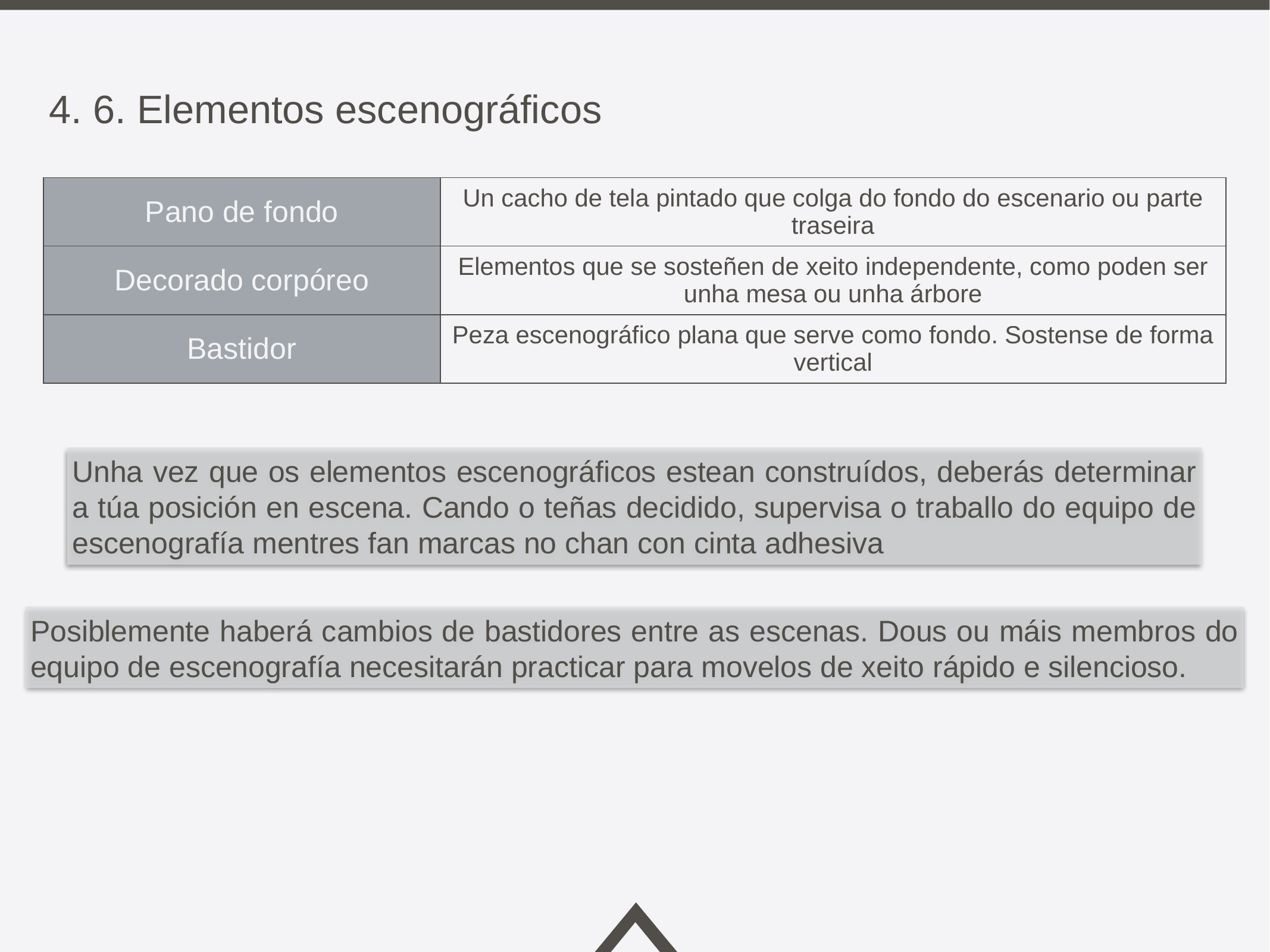

4. 6. Elementos escenográficos
| Pano de fondo | Un cacho de tela pintado que colga do fondo do escenario ou parte traseira |
| --- | --- |
| Decorado corpóreo | Elementos que se sosteñen de xeito independente, como poden ser unha mesa ou unha árbore |
| Bastidor | Peza escenográfico plana que serve como fondo. Sostense de forma vertical |
Unha vez que os elementos escenográficos estean construídos, deberás determinar a túa posición en escena. Cando o teñas decidido, supervisa o traballo do equipo de escenografía mentres fan marcas no chan con cinta adhesiva
Posiblemente haberá cambios de bastidores entre as escenas. Dous ou máis membros do equipo de escenografía necesitarán practicar para movelos de xeito rápido e silencioso.